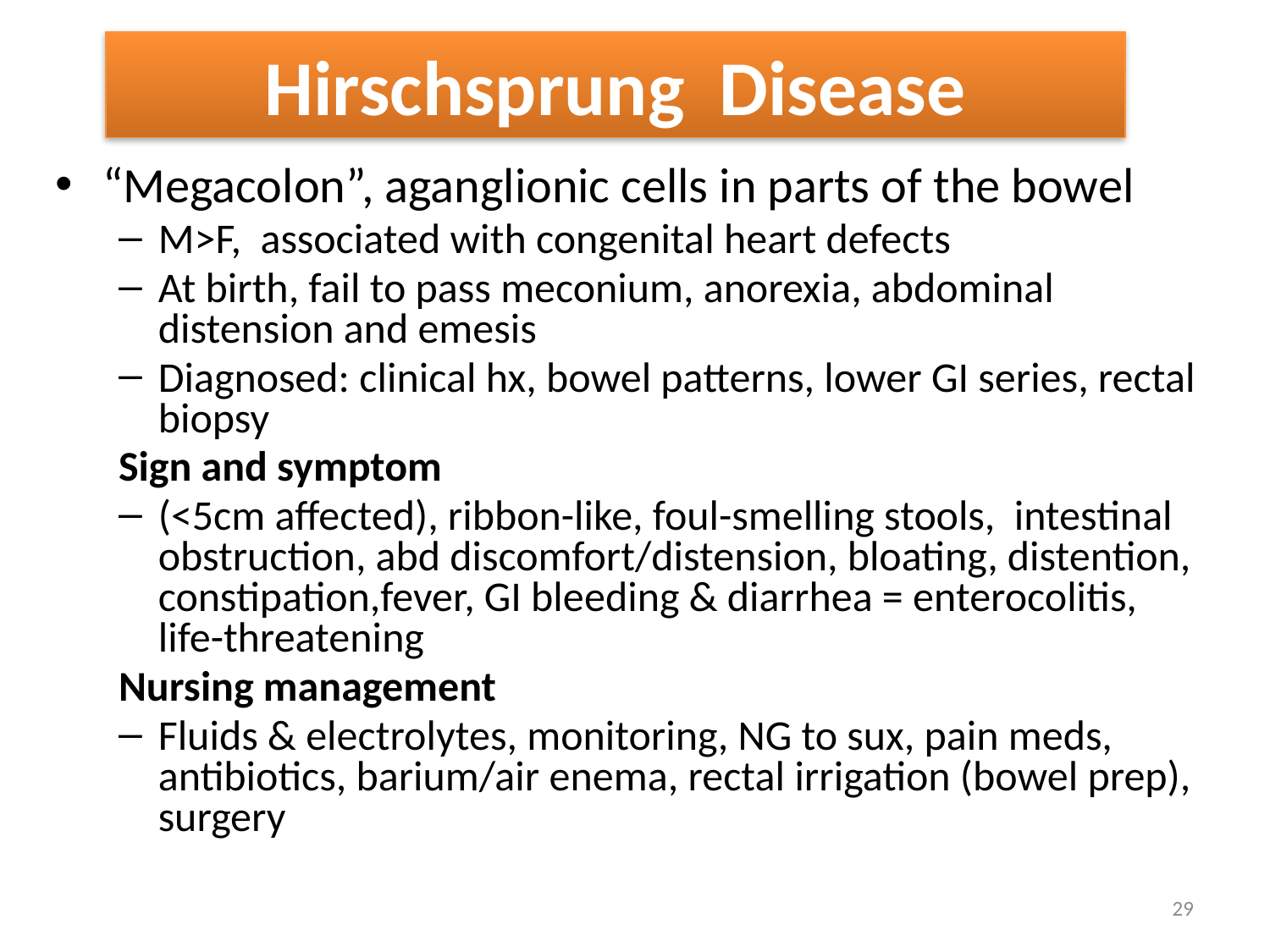

# Hirschsprung  Disease
“Megacolon”, aganglionic cells in parts of the bowel
M>F,  associated with congenital heart defects
At birth, fail to pass meconium, anorexia, abdominal distension and emesis
Diagnosed: clinical hx, bowel patterns, lower GI series, rectal biopsy
Sign and symptom
(<5cm affected), ribbon-like, foul-smelling stools,  intestinal obstruction, abd discomfort/distension, bloating, distention, constipation,fever, GI bleeding & diarrhea = enterocolitis, life-threatening
Nursing management
Fluids & electrolytes, monitoring, NG to sux, pain meds, antibiotics, barium/air enema, rectal irrigation (bowel prep), surgery
29